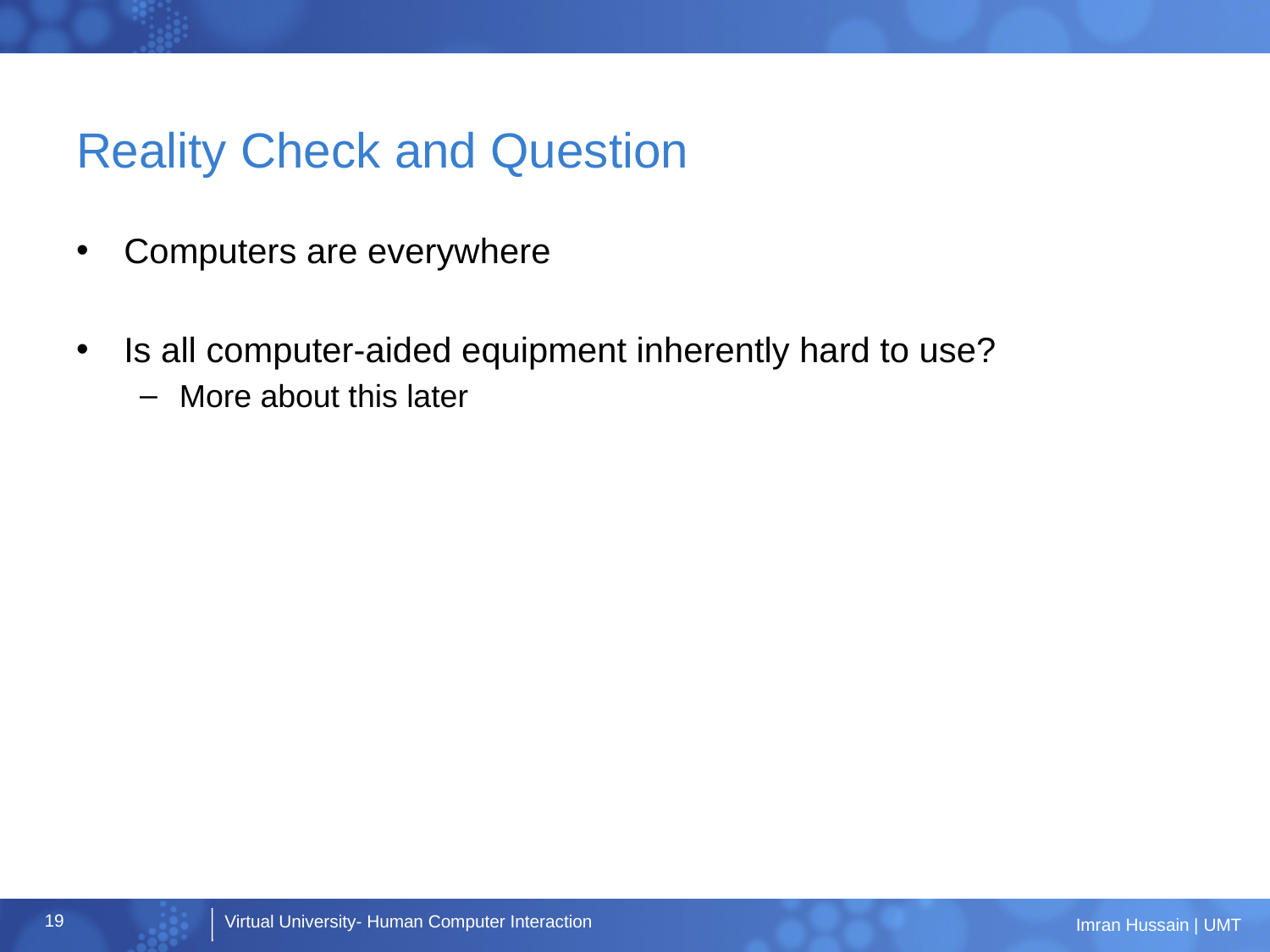

# Reality Check and Question
Computers are everywhere

Is all computer-aided equipment inherently hard to use?
More about this later